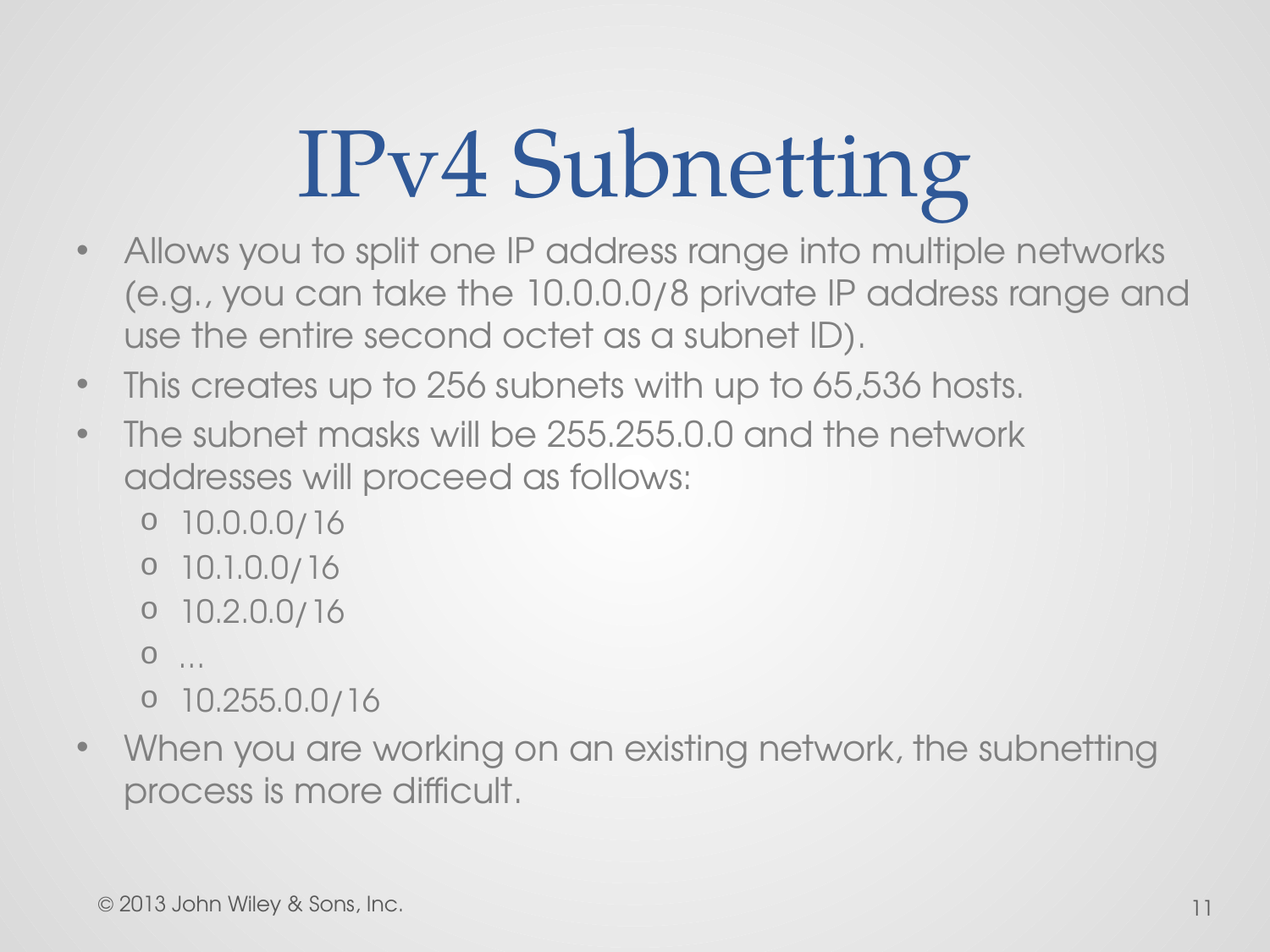

# IPv4 Subnetting
Allows you to split one IP address range into multiple networks (e.g., you can take the 10.0.0.0/8 private IP address range and use the entire second octet as a subnet ID).
This creates up to 256 subnets with up to 65,536 hosts.
The subnet masks will be 255.255.0.0 and the network addresses will proceed as follows:
10.0.0.0/16
10.1.0.0/16
10.2.0.0/16
…
10.255.0.0/16
When you are working on an existing network, the subnetting process is more difficult.
© 2013 John Wiley & Sons, Inc.
11